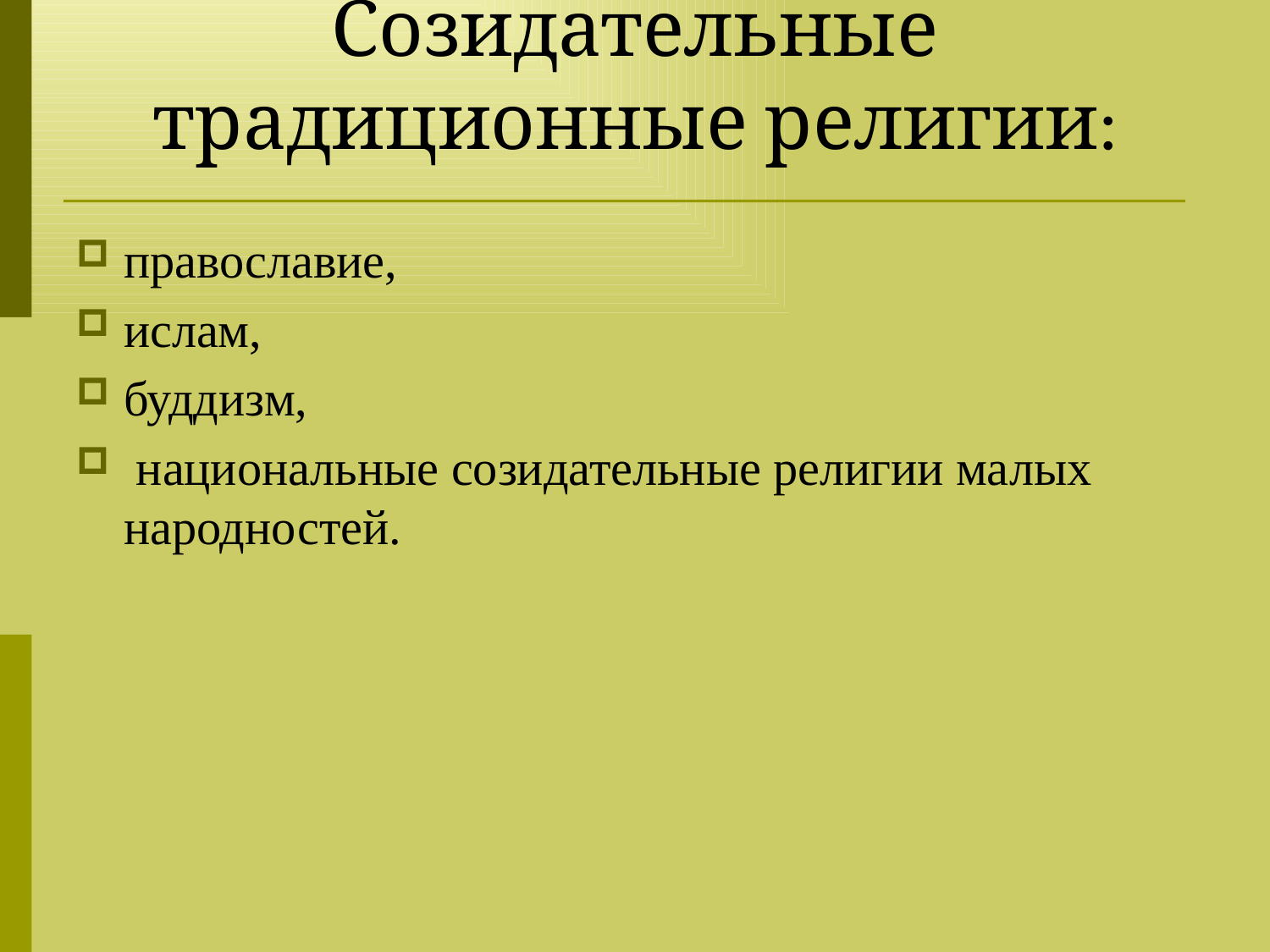

# Созидательные традиционные религии:
православие,
ислам,
буддизм,
 национальные созидательные религии малых народностей.